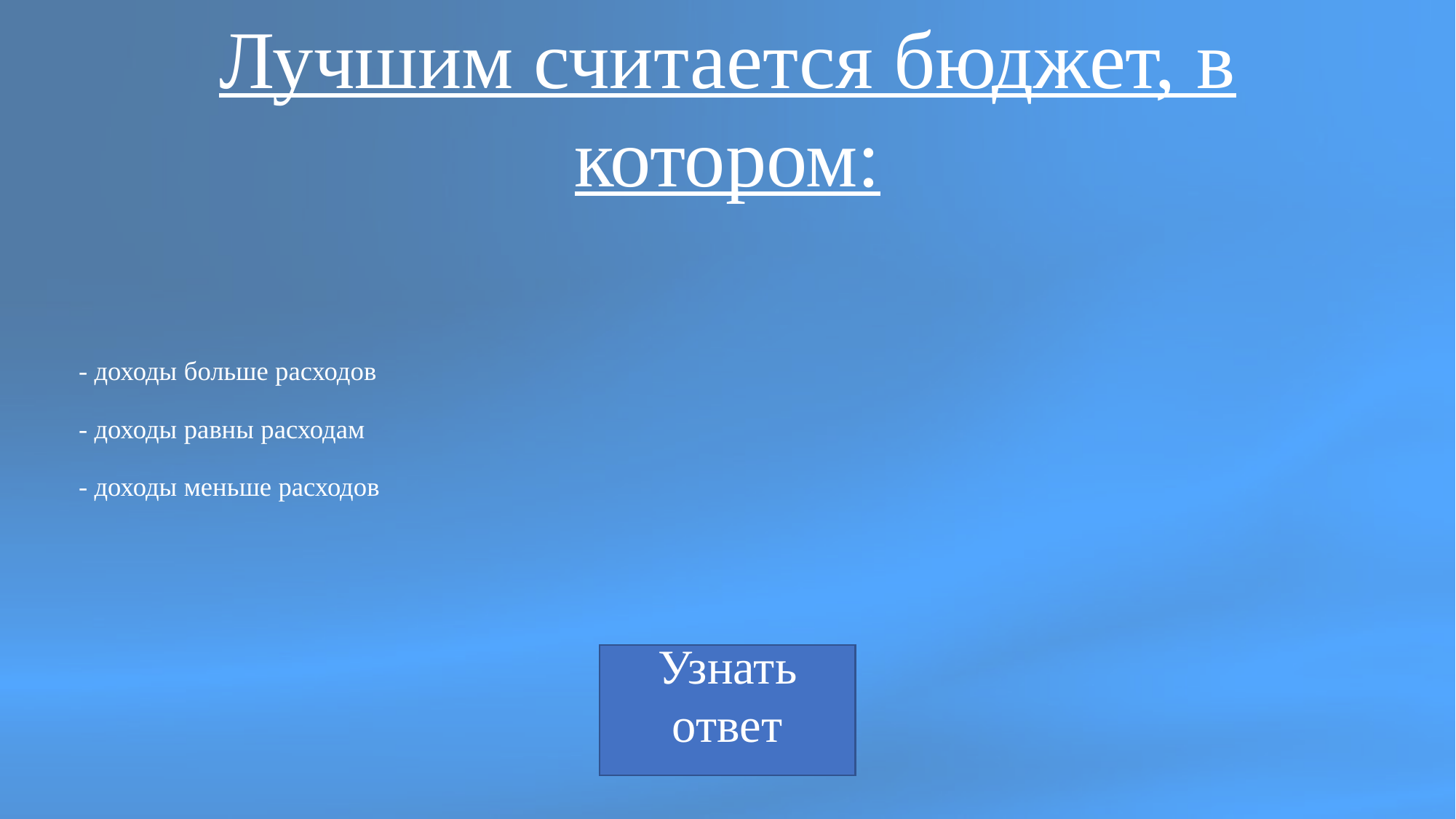

Лучшим считается бюджет, в котором:
# - доходы больше расходов - доходы равны расходам - доходы меньше расходов